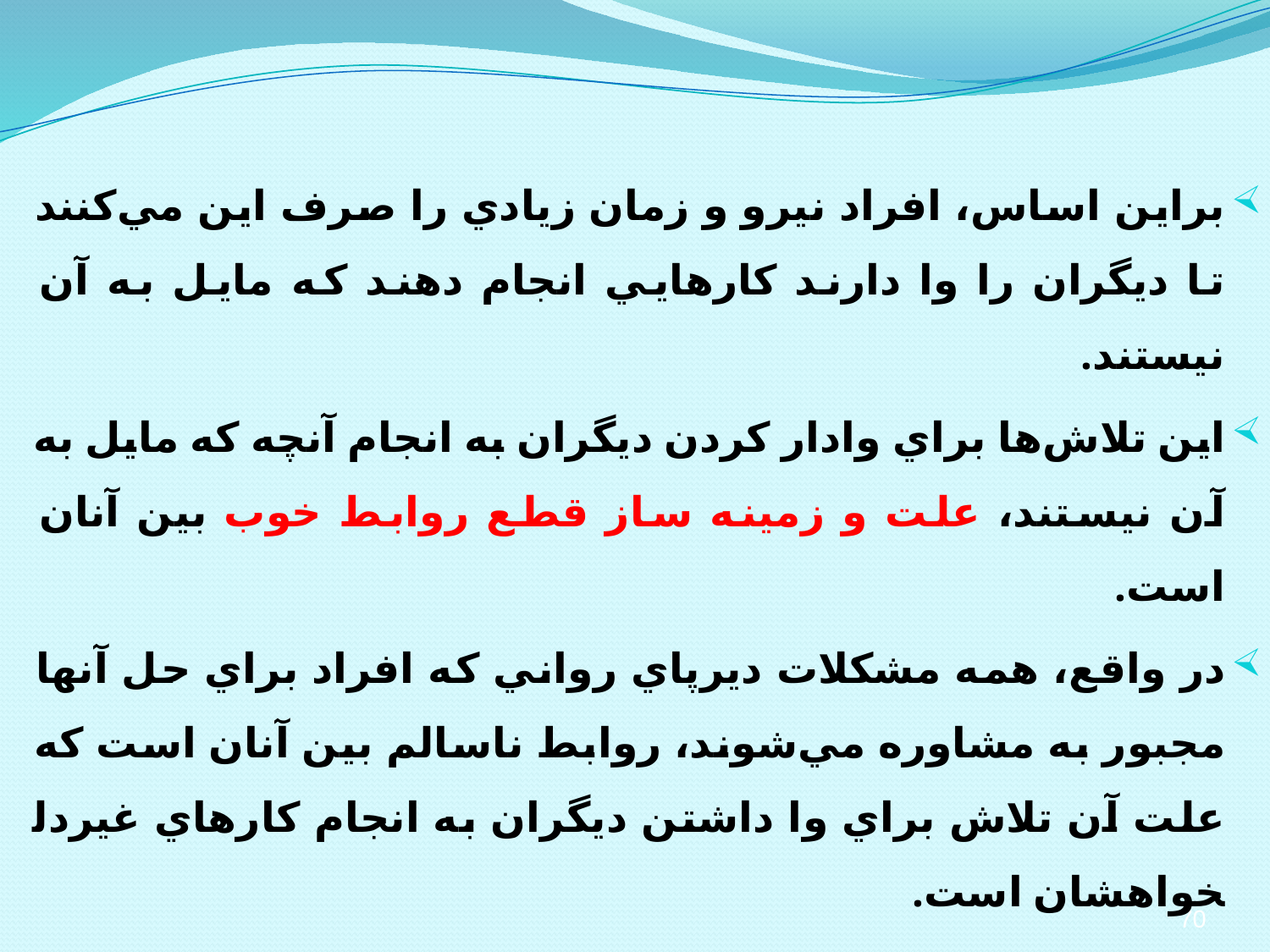

براين اساس، افراد نيرو و زمان زيادي را صرف اين مي‌كنند تا ديگران را وا دارند كارهايي انجام دهند كه مايل به آن نيستند.
اين تلاش‌ها براي وادار كردن ديگران به انجام آنچه كه مايل به آن نيستند، علت و زمينه ‌ساز قطع روابط خوب بين آنان است.
در واقع، همه مشكلات ديرپاي رواني كه افراد براي حل آنها مجبور به مشاوره مي‌شوند، روابط ناسالم بين آنان است كه علت آن تلاش براي وا داشتن ديگران به انجام كارهاي غيردل­خواهشان است.
70